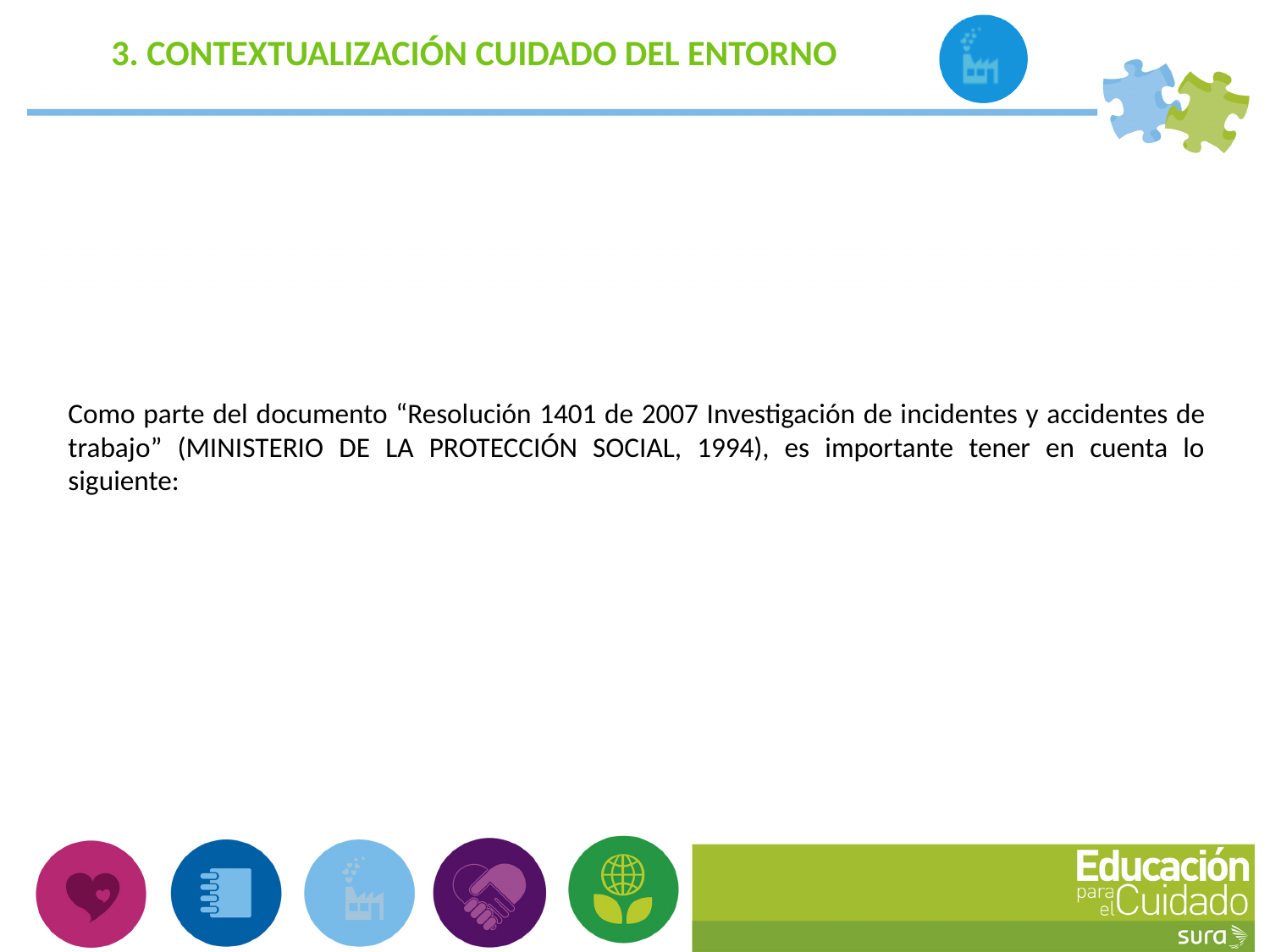

3. CONTEXTUALIZACIÓN CUIDADO DEL ENTORNO

Como parte del documento “Resolución 1401 de 2007 Investigación de incidentes y accidentes de trabajo” (MINISTERIO DE LA PROTECCIÓN SOCIAL, 1994), es importante tener en cuenta lo siguiente: